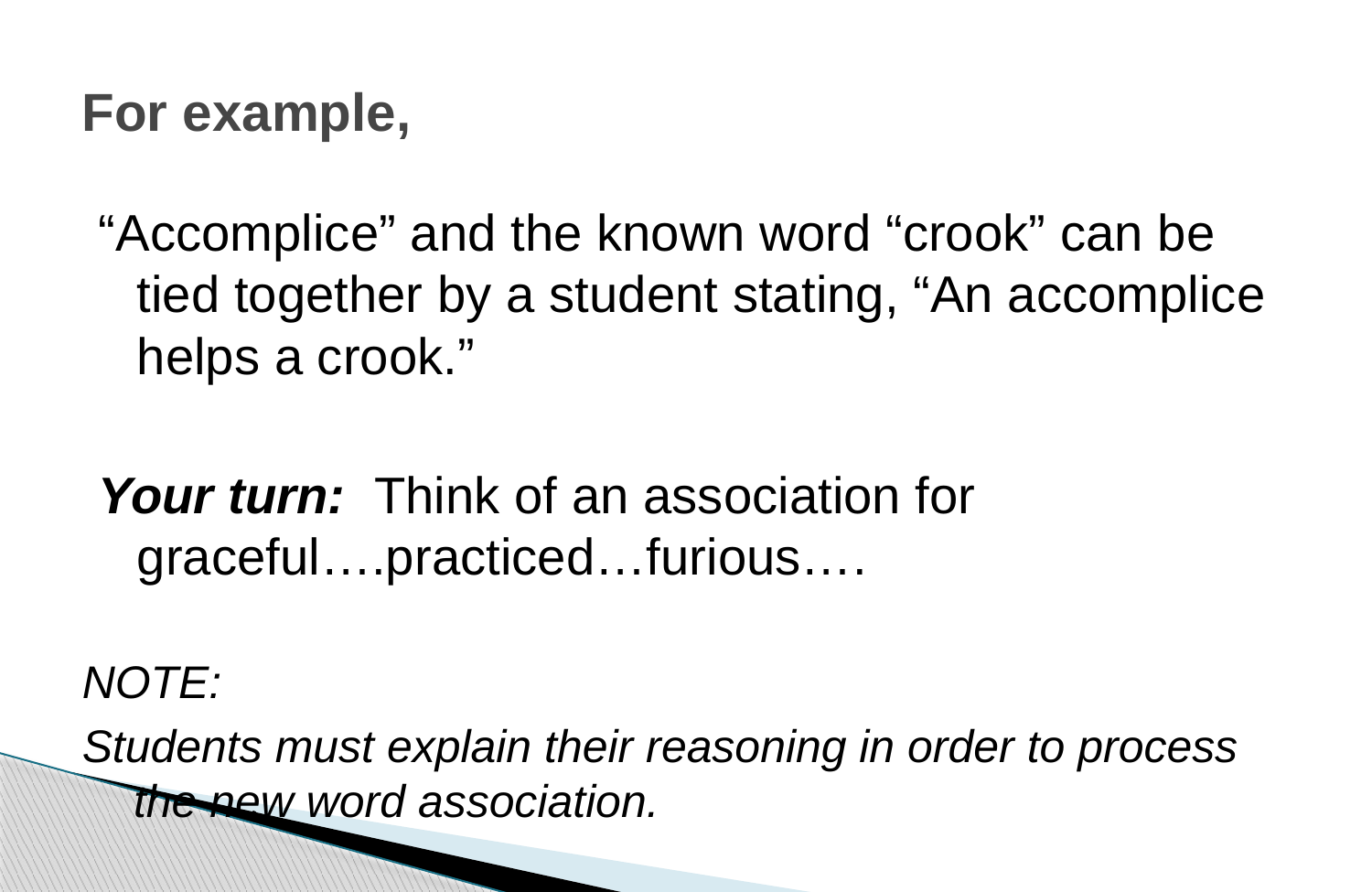

# For example,
“Accomplice” and the known word “crook” can be tied together by a student stating, “An accomplice helps a crook.”

Your turn:  Think of an association for graceful….practiced…furious….

NOTE:
Students must explain their reasoning in order to process the new word association.